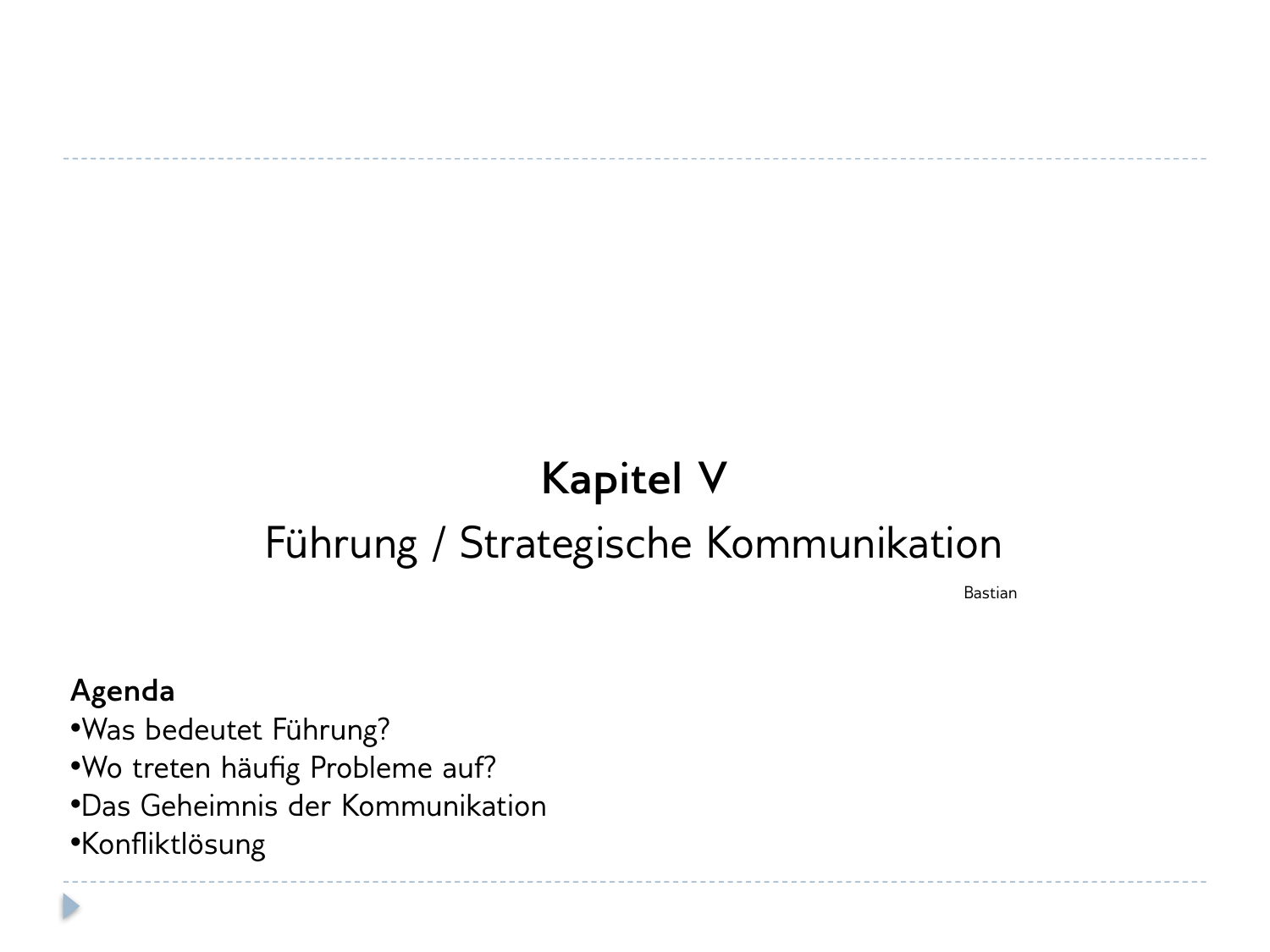

Kapitel V
Führung / Strategische Kommunikation
Bastian
Agenda
Was bedeutet Führung?
Wo treten häufig Probleme auf?
Das Geheimnis der Kommunikation
Konfliktlösung